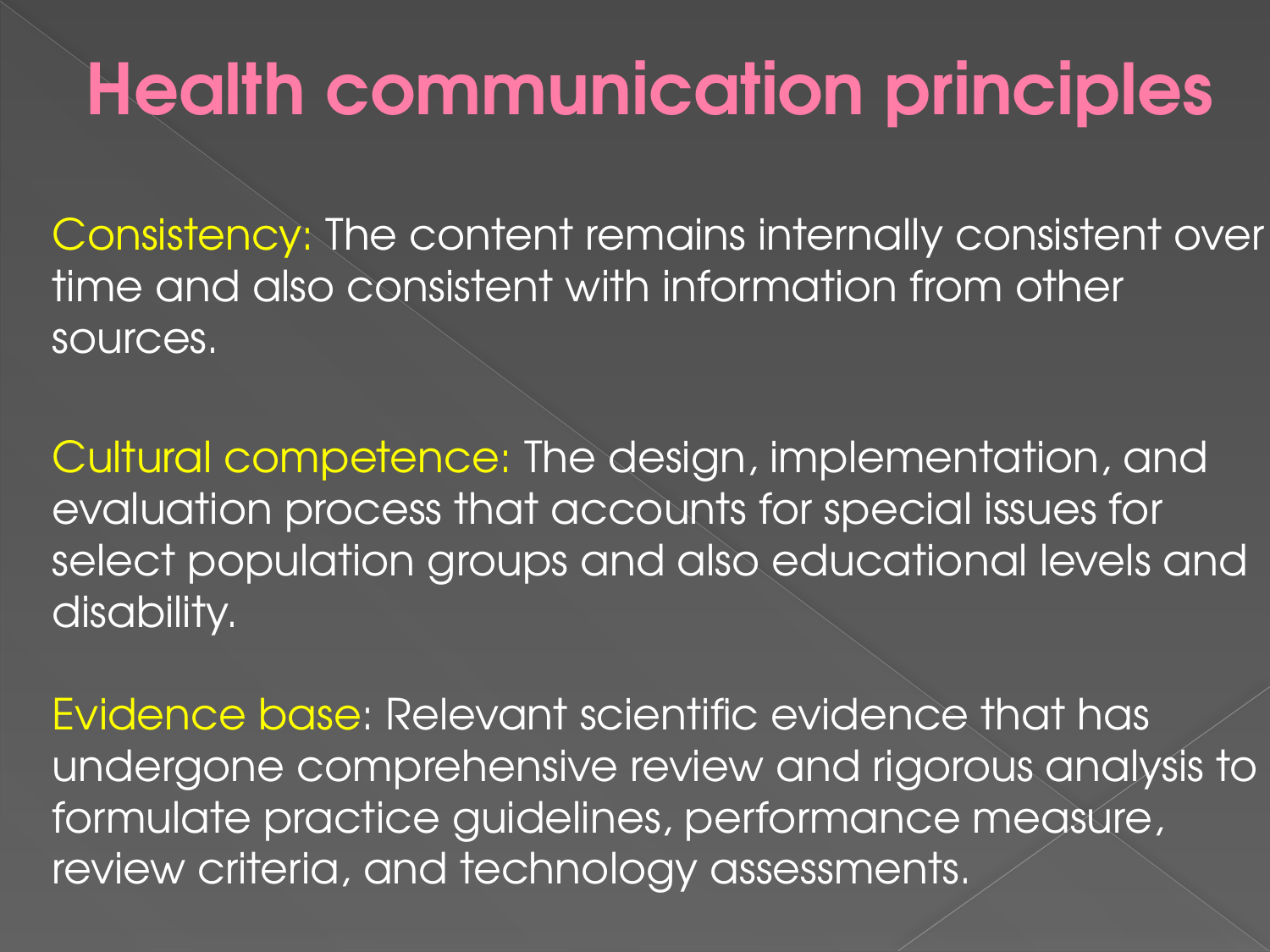

# Health communication principles
Consistency: The content remains internally consistent over time and also consistent with information from other sources.

Cultural competence: The design, implementation, and evaluation process that accounts for special issues for select population groups and also educational levels and disability.
Evidence base: Relevant scientific evidence that has undergone comprehensive review and rigorous analysis to formulate practice guidelines, performance measure, review criteria, and technology assessments.